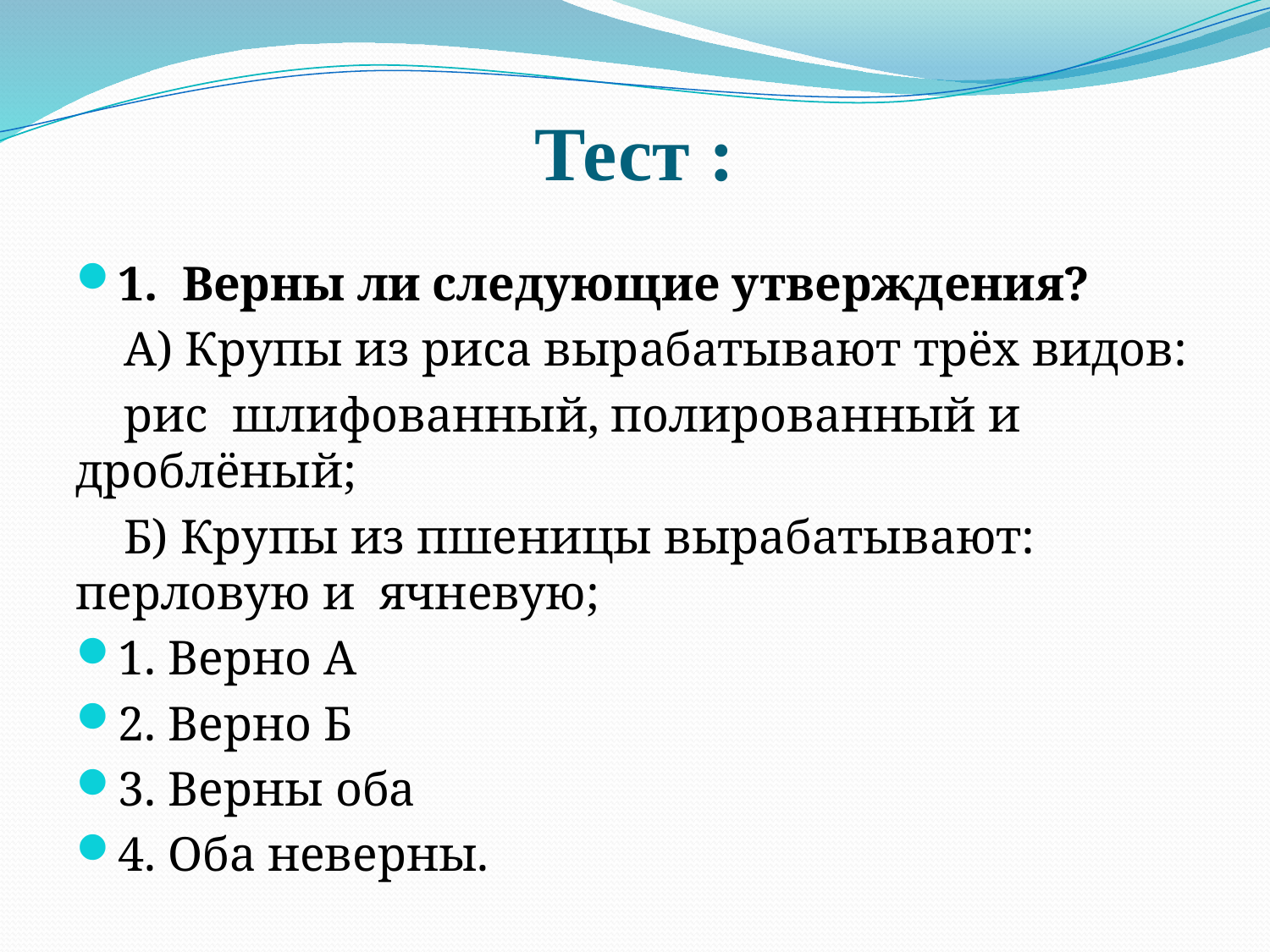

# Тест :

1.  Верны ли следующие утверждения?
    А) Крупы из риса вырабатывают трёх видов:
    рис  шлифованный, полированный и  дроблёный;
    Б) Крупы из пшеницы вырабатывают: перловую и  ячневую;
1. Верно А
2. Верно Б
3. Верны оба
4. Оба неверны.